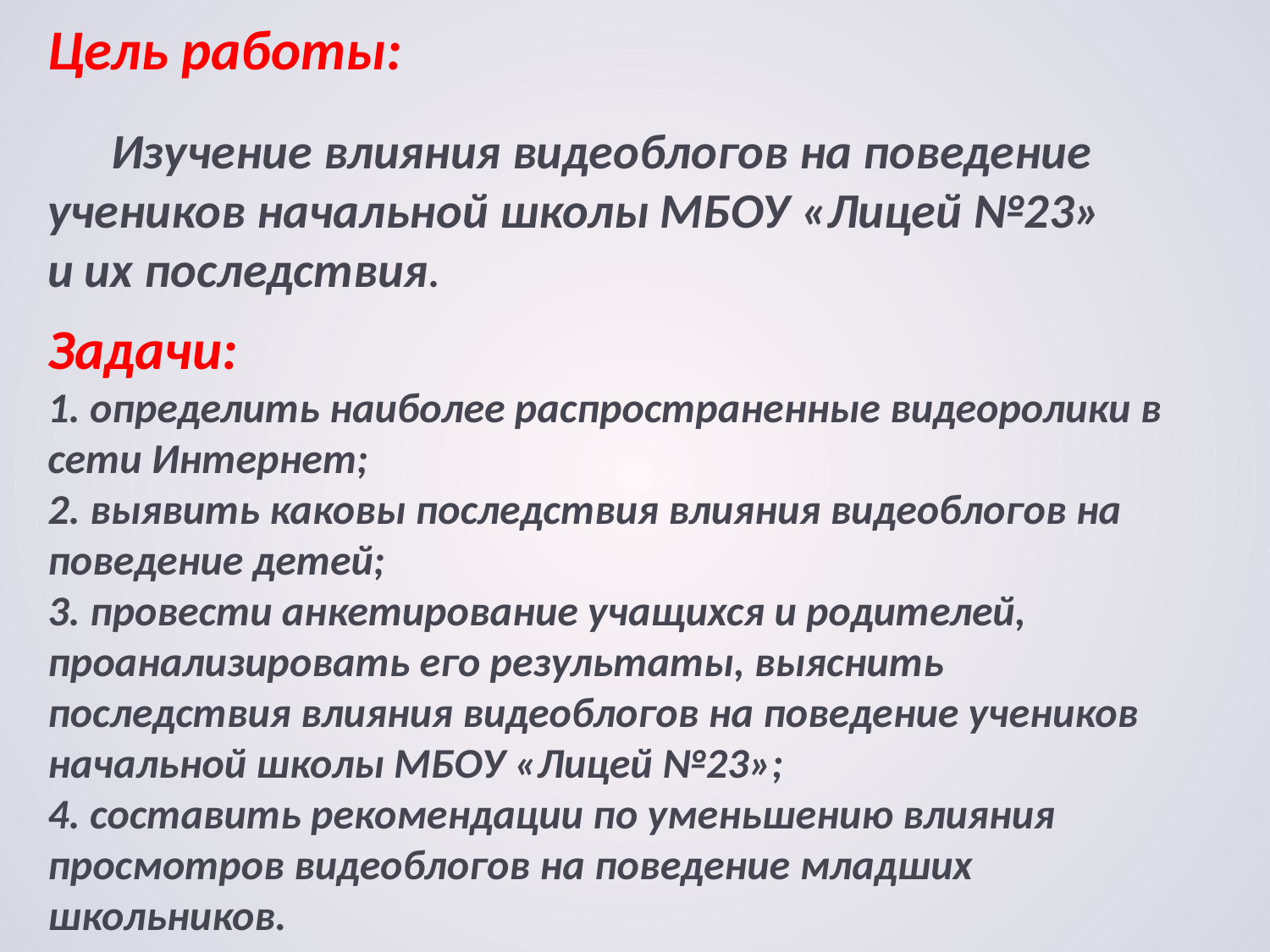

Цель работы:

Изучение влияния видеоблогов на поведение учеников начальной школы МБОУ «Лицей №23» и их последствия.
Задачи:
1. определить наиболее распространенные видеоролики в сети Интернет;
2. выявить каковы последствия влияния видеоблогов на поведение детей;
3. провести анкетирование учащихся и родителей, проанализировать его результаты, выяснить последствия влияния видеоблогов на поведение учеников начальной школы МБОУ «Лицей №23»;
4. составить рекомендации по уменьшению влияния просмотров видеоблогов на поведение младших школьников.